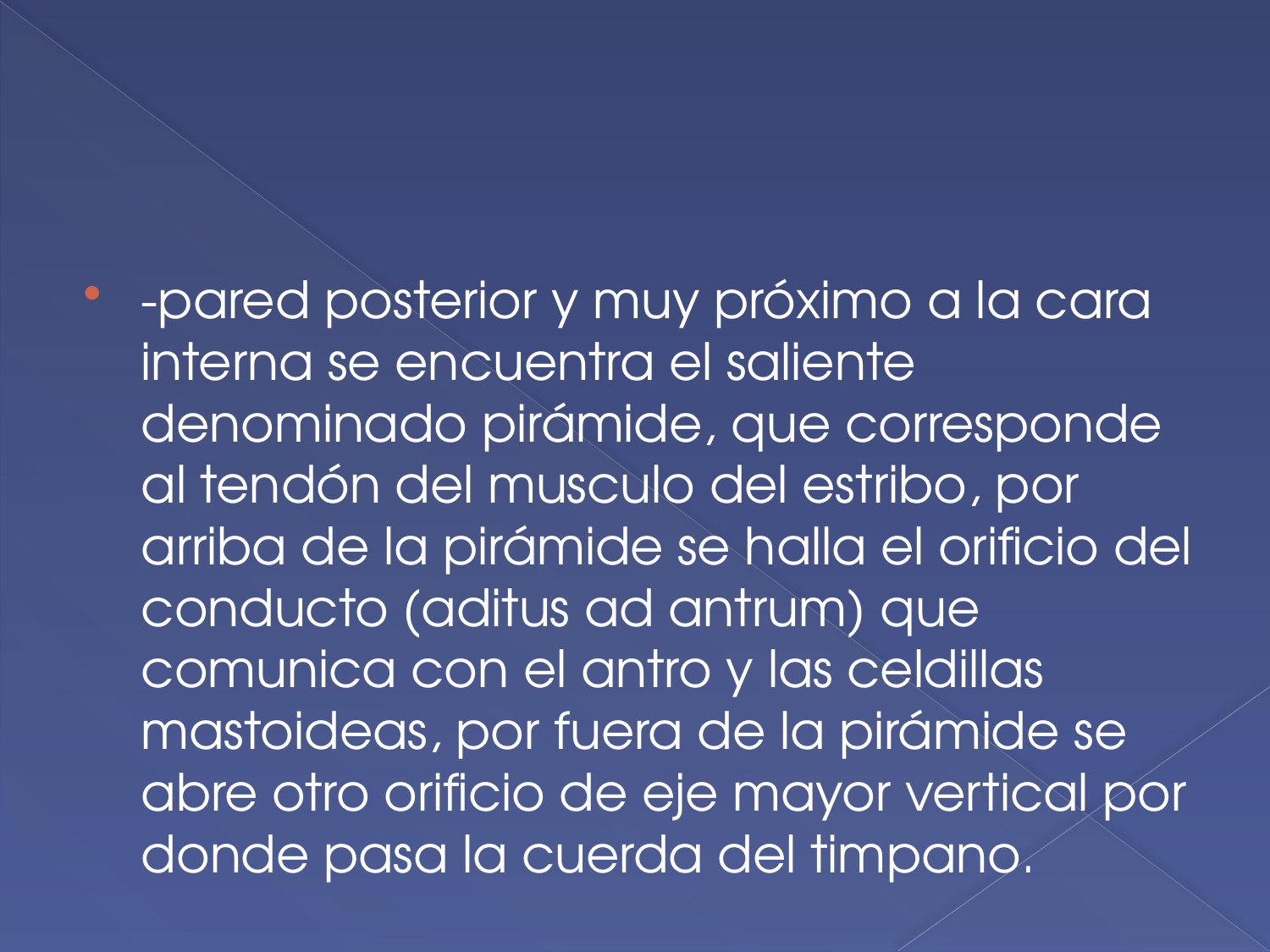

-pared posterior y muy próximo a la cara interna se encuentra el saliente denominado pirámide, que corresponde al tendón del musculo del estribo, por arriba de la pirámide se halla el orificio del conducto (aditus ad antrum) que comunica con el antro y las celdillas mastoideas, por fuera de la pirámide se abre otro orificio de eje mayor vertical por donde pasa la cuerda del timpano.